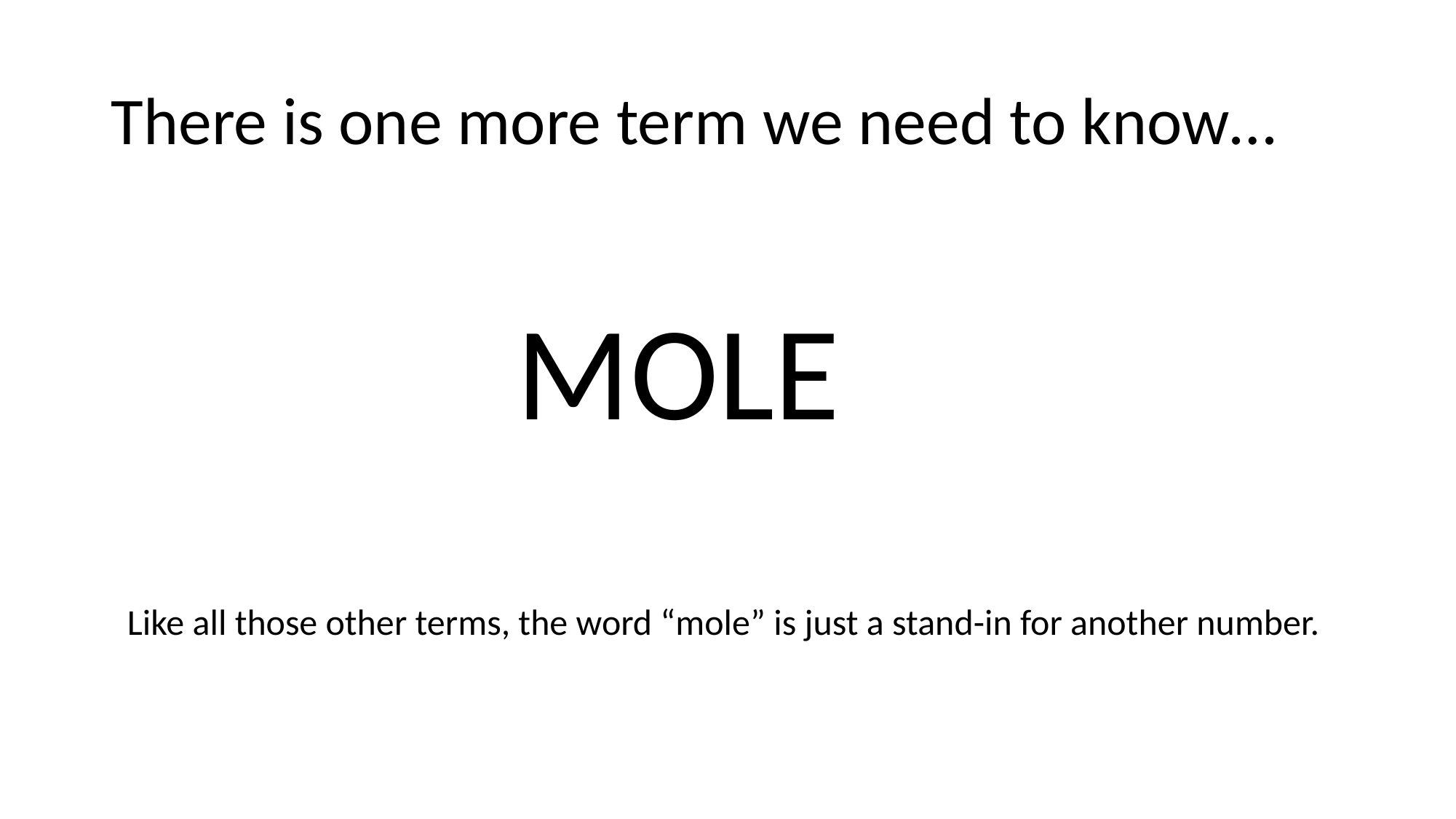

# There is one more term we need to know…
MOLE
Like all those other terms, the word “mole” is just a stand-in for another number.